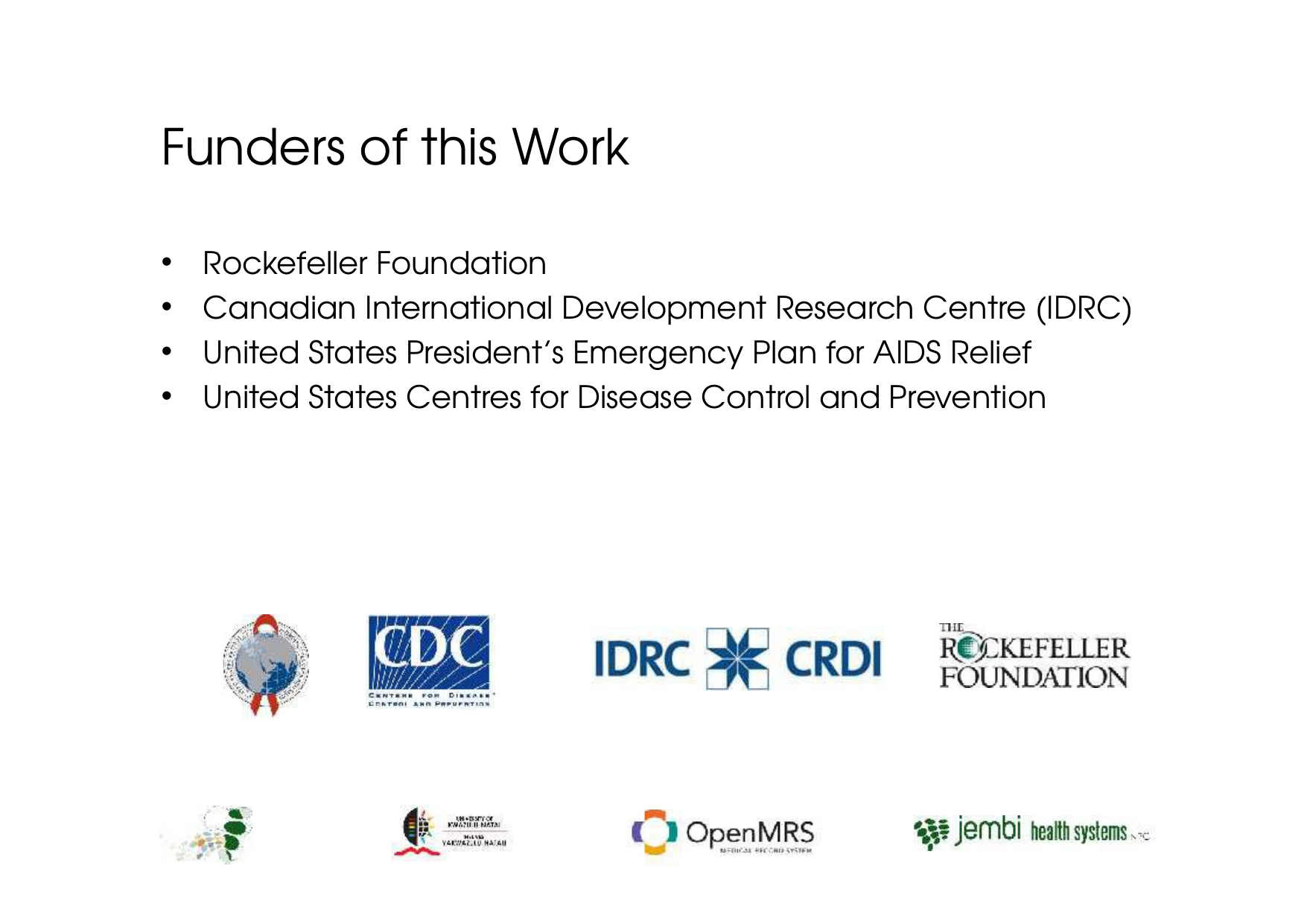

# Funders of this Work
Rockefeller Foundation
Canadian International Development Research Centre (IDRC)
United States President’s Emergency Plan for AIDS Relief
United States Centres for Disease Control and Prevention